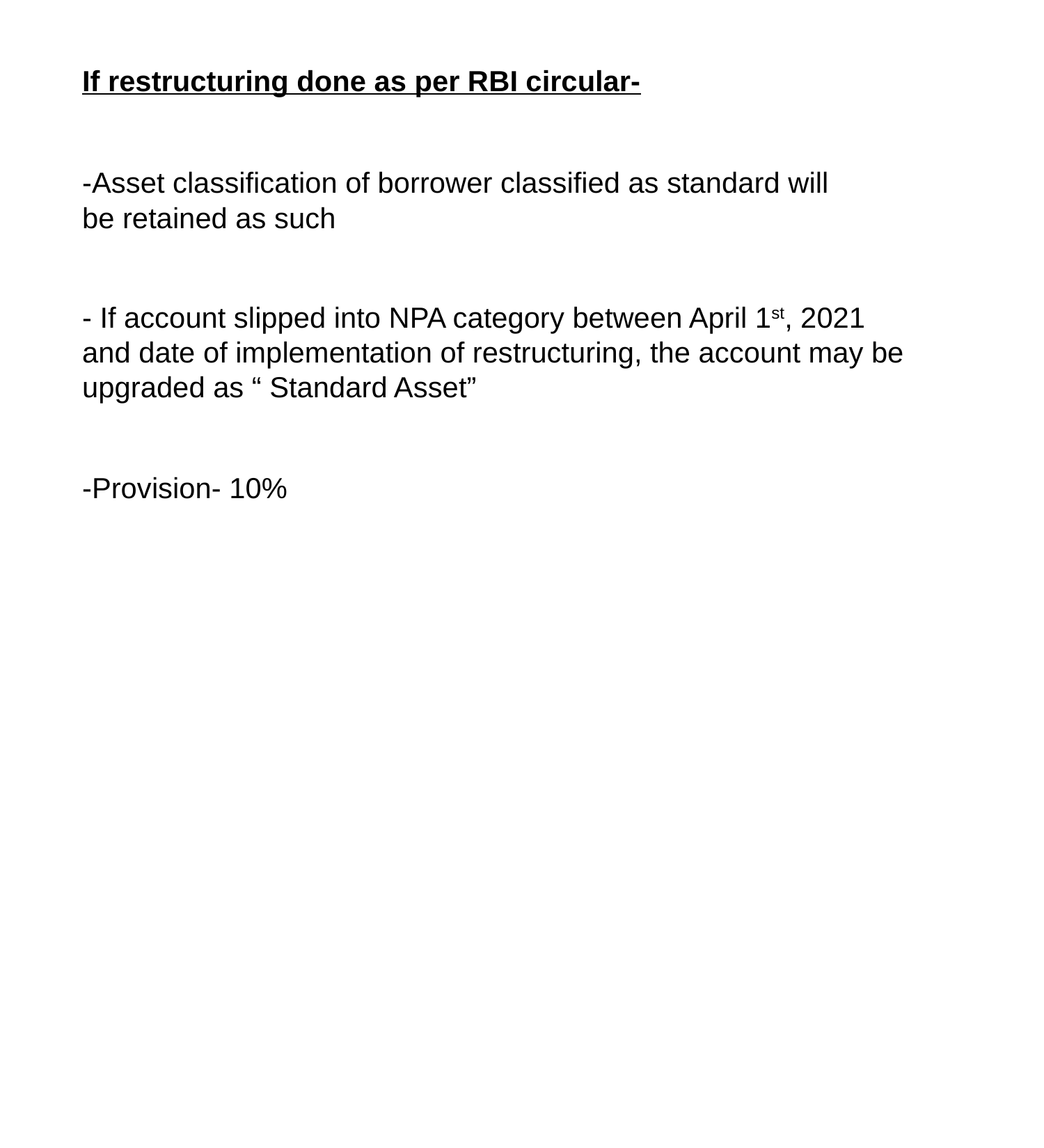

If restructuring done as per RBI circular-
-Asset classification of borrower classified as standard will be retained as such
- If account slipped into NPA category between April 1st, 2021 and date of implementation of restructuring, the account may be upgraded as “ Standard Asset”
-Provision- 10%